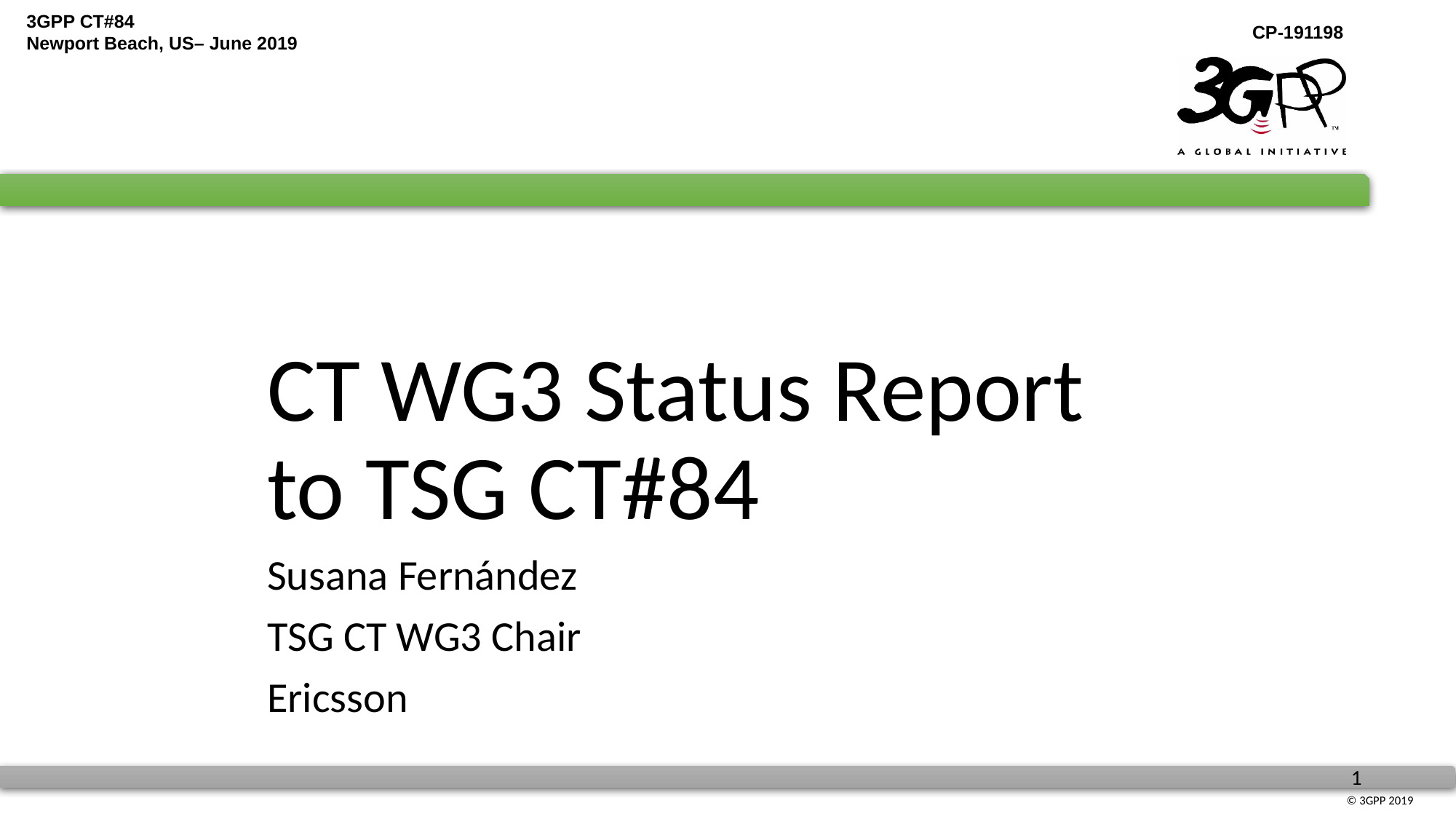

# CT WG3 Status Report to TSG CT#84
Susana Fernández
TSG CT WG3 Chair
Ericsson